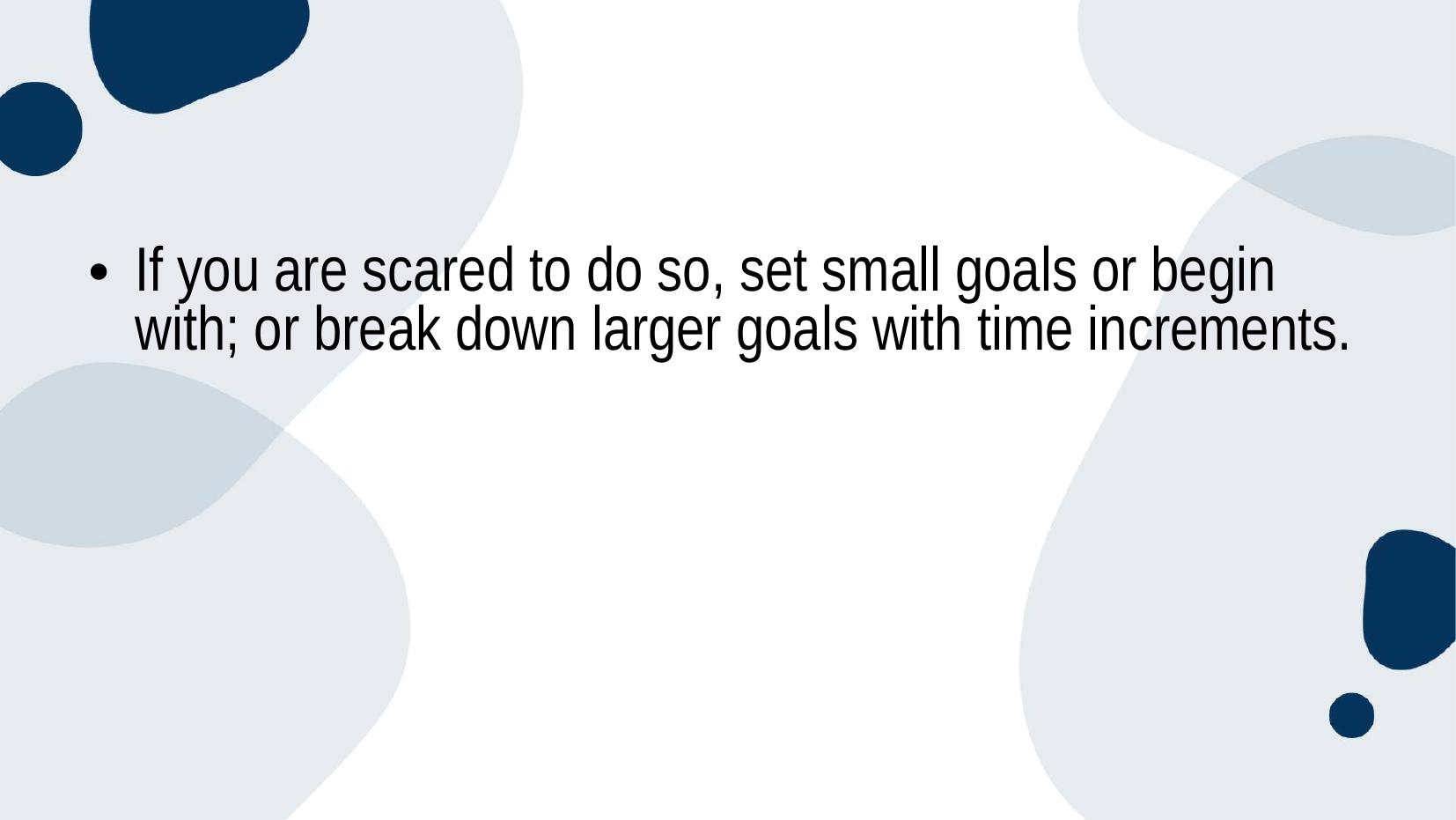

If you are scared to do so, set small goals or begin with; or break down larger goals with time increments.